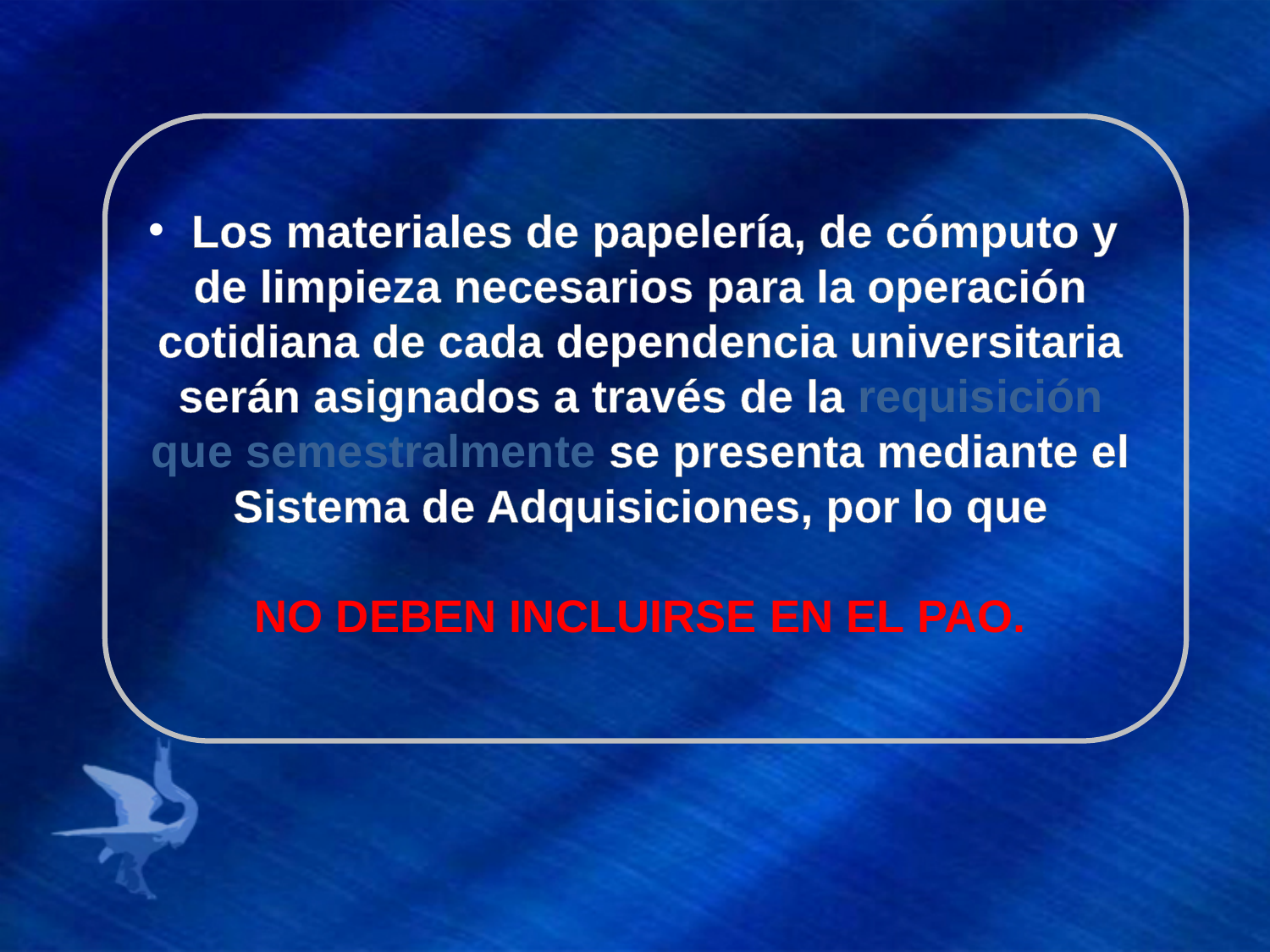

Los materiales de papelería, de cómputo y de limpieza necesarios para la operación cotidiana de cada dependencia universitaria serán asignados a través de la requisición que semestralmente se presenta mediante el Sistema de Adquisiciones, por lo que

NO DEBEN INCLUIRSE EN EL PAO.